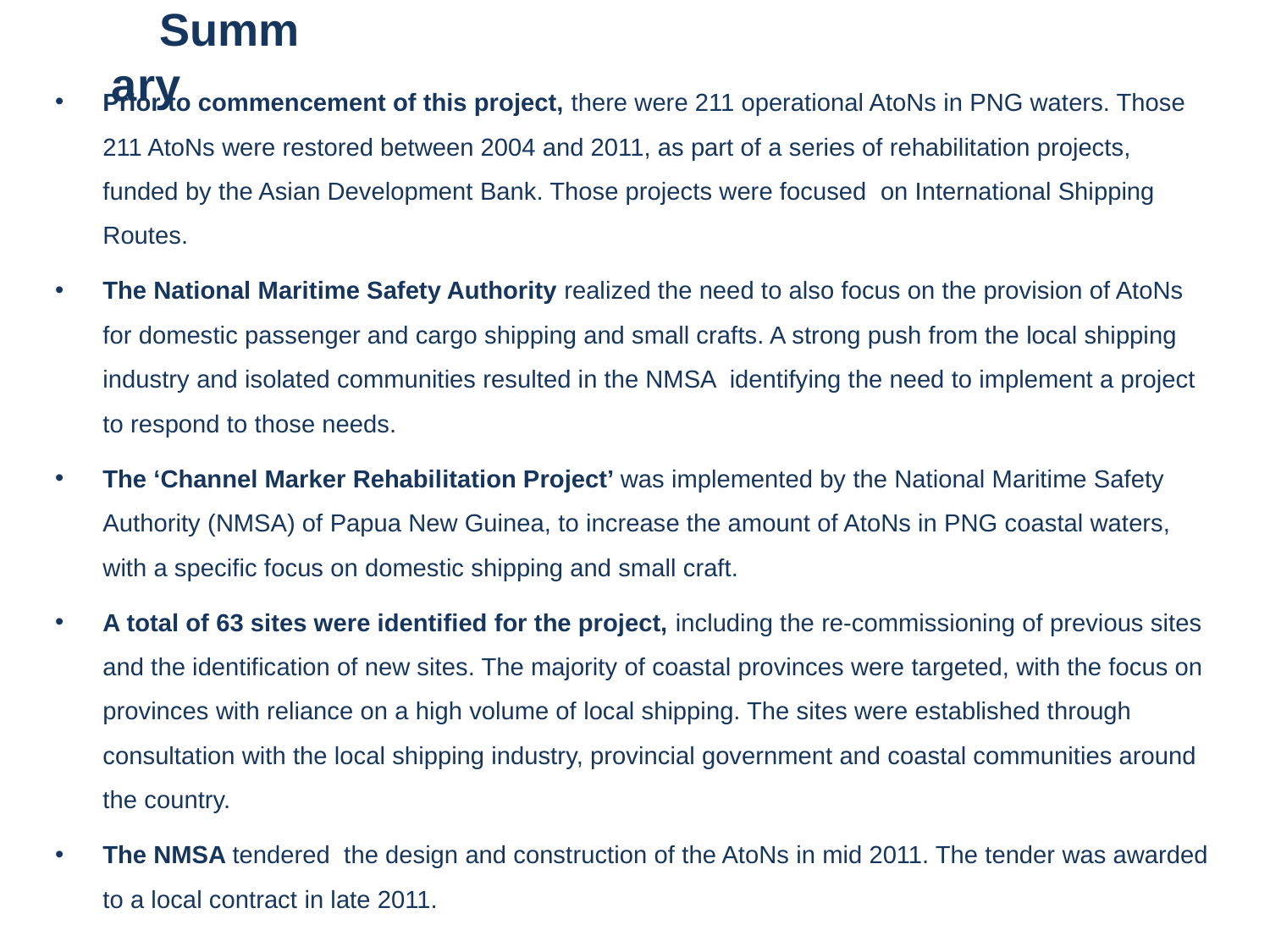

Summary
Prior to commencement of this project, there were 211 operational AtoNs in PNG waters. Those 211 AtoNs were restored between 2004 and 2011, as part of a series of rehabilitation projects, funded by the Asian Development Bank. Those projects were focused  on International Shipping Routes.
The National Maritime Safety Authority realized the need to also focus on the provision of AtoNs for domestic passenger and cargo shipping and small crafts. A strong push from the local shipping industry and isolated communities resulted in the NMSA  identifying the need to implement a project to respond to those needs.
The ‘Channel Marker Rehabilitation Project’ was implemented by the National Maritime Safety Authority (NMSA) of Papua New Guinea, to increase the amount of AtoNs in PNG coastal waters, with a specific focus on domestic shipping and small craft.
A total of 63 sites were identified for the project, including the re-commissioning of previous sites and the identification of new sites. The majority of coastal provinces were targeted, with the focus on provinces with reliance on a high volume of local shipping. The sites were established through consultation with the local shipping industry, provincial government and coastal communities around the country.
The NMSA tendered  the design and construction of the AtoNs in mid 2011. The tender was awarded to a local contract in late 2011.